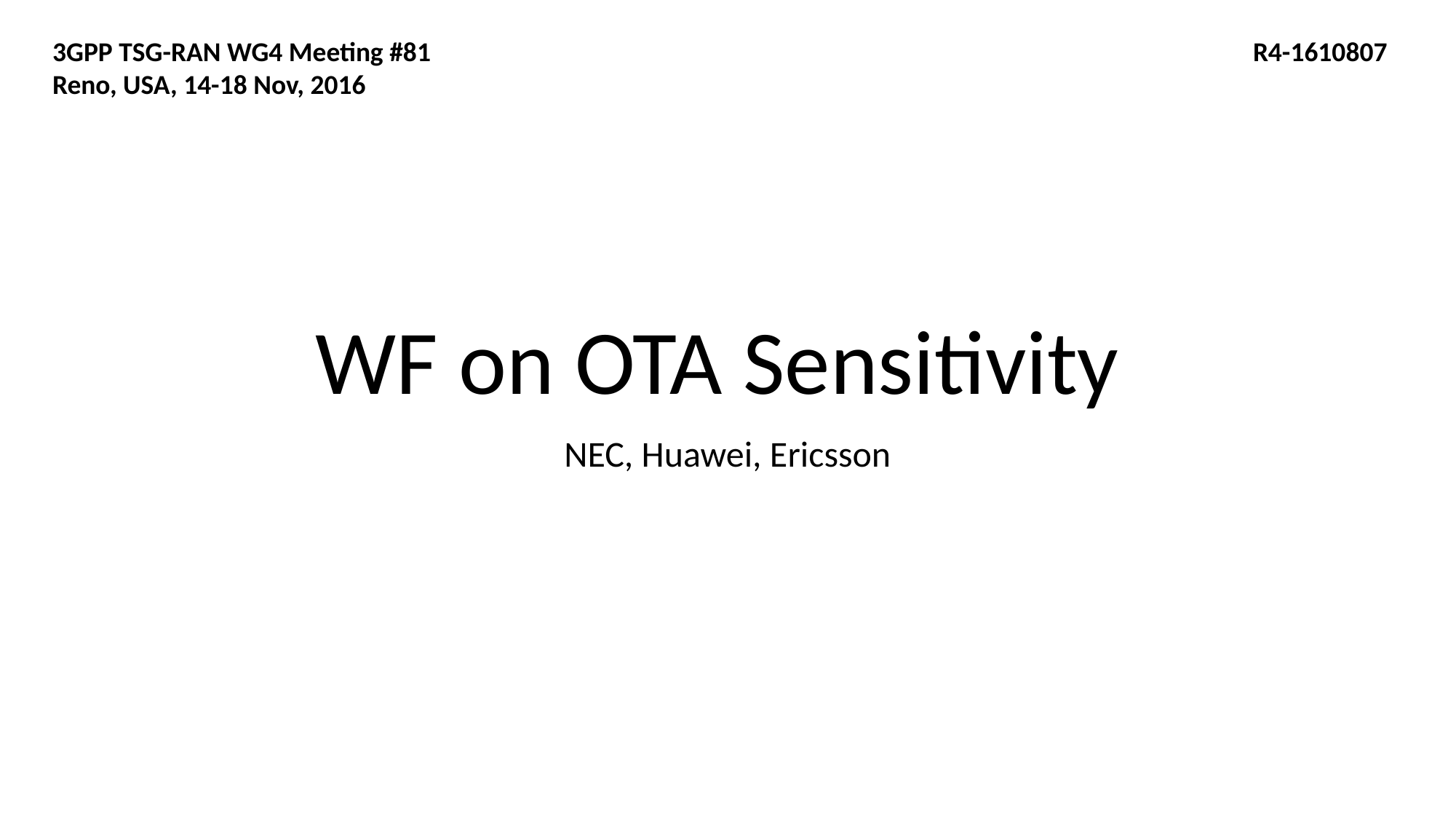

3GPP TSG-RAN WG4 Meeting #81								R4-1610807
Reno, USA, 14-18 Nov, 2016
# WF on OTA Sensitivity
NEC, Huawei, Ericsson